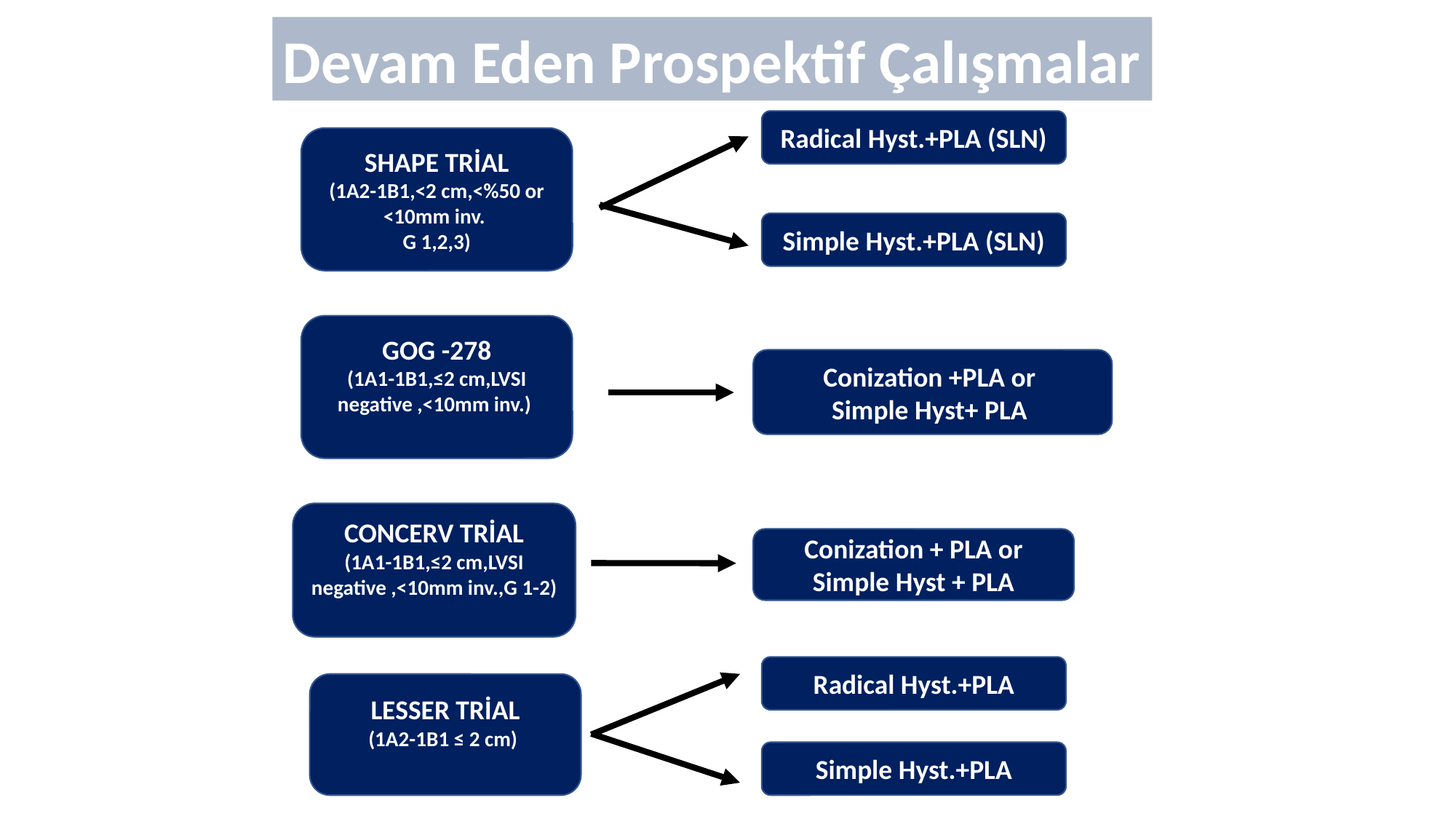

Devam Eden Prospektif Çalışmalar
#
Radical Hyst.+PLA (SLN)
SHAPE TRİAL
(1A2-1B1,<2 cm,<%50 or <10mm inv.
G 1,2,3)
Simple Hyst.+PLA (SLN)
GOG -278
(1A1-1B1,≤2 cm,LVSI negative ,<10mm inv.)

Conization +PLA or
Simple Hyst+ PLA
CONCERV TRİAL
(1A1-1B1,≤2 cm,LVSI negative ,<10mm inv.,G 1-2)

Conization + PLA or
Simple Hyst + PLA
Radical Hyst.+PLA
LESSER TRİAL
(1A2-1B1 ≤ 2 cm)

Simple Hyst.+PLA